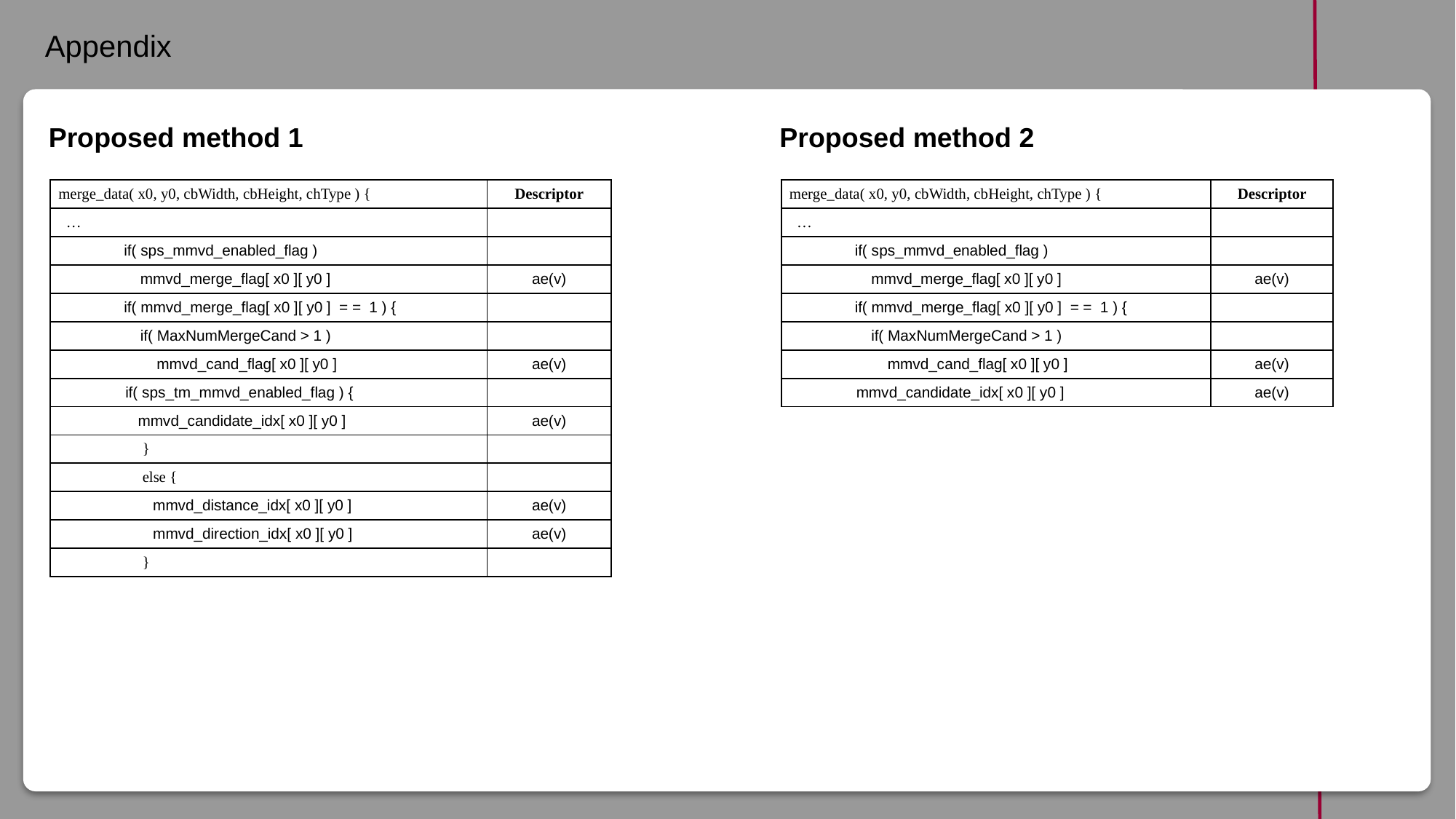

Appendix
ind
Proposed method 1
Proposed method 2
| merge\_data( x0, y0, cbWidth, cbHeight, chType ) { | Descriptor |
| --- | --- |
| … |  |
| if( sps\_mmvd\_enabled\_flag ) |  |
| mmvd\_merge\_flag[ x0 ][ y0 ] | ae(v) |
| if( mmvd\_merge\_flag[ x0 ][ y0 ] = = 1 ) { |  |
| if( MaxNumMergeCand > 1 ) |  |
| mmvd\_cand\_flag[ x0 ][ y0 ] | ae(v) |
| if( sps\_tm\_mmvd\_enabled\_flag ) { |  |
| mmvd\_candidate\_idx[ x0 ][ y0 ] | ae(v) |
| } |  |
| else { |  |
| mmvd\_distance\_idx[ x0 ][ y0 ] | ae(v) |
| mmvd\_direction\_idx[ x0 ][ y0 ] | ae(v) |
| } |  |
| merge\_data( x0, y0, cbWidth, cbHeight, chType ) { | Descriptor |
| --- | --- |
| … |  |
| if( sps\_mmvd\_enabled\_flag ) |  |
| mmvd\_merge\_flag[ x0 ][ y0 ] | ae(v) |
| if( mmvd\_merge\_flag[ x0 ][ y0 ] = = 1 ) { |  |
| if( MaxNumMergeCand > 1 ) |  |
| mmvd\_cand\_flag[ x0 ][ y0 ] | ae(v) |
| mmvd\_candidate\_idx[ x0 ][ y0 ] | ae(v) |